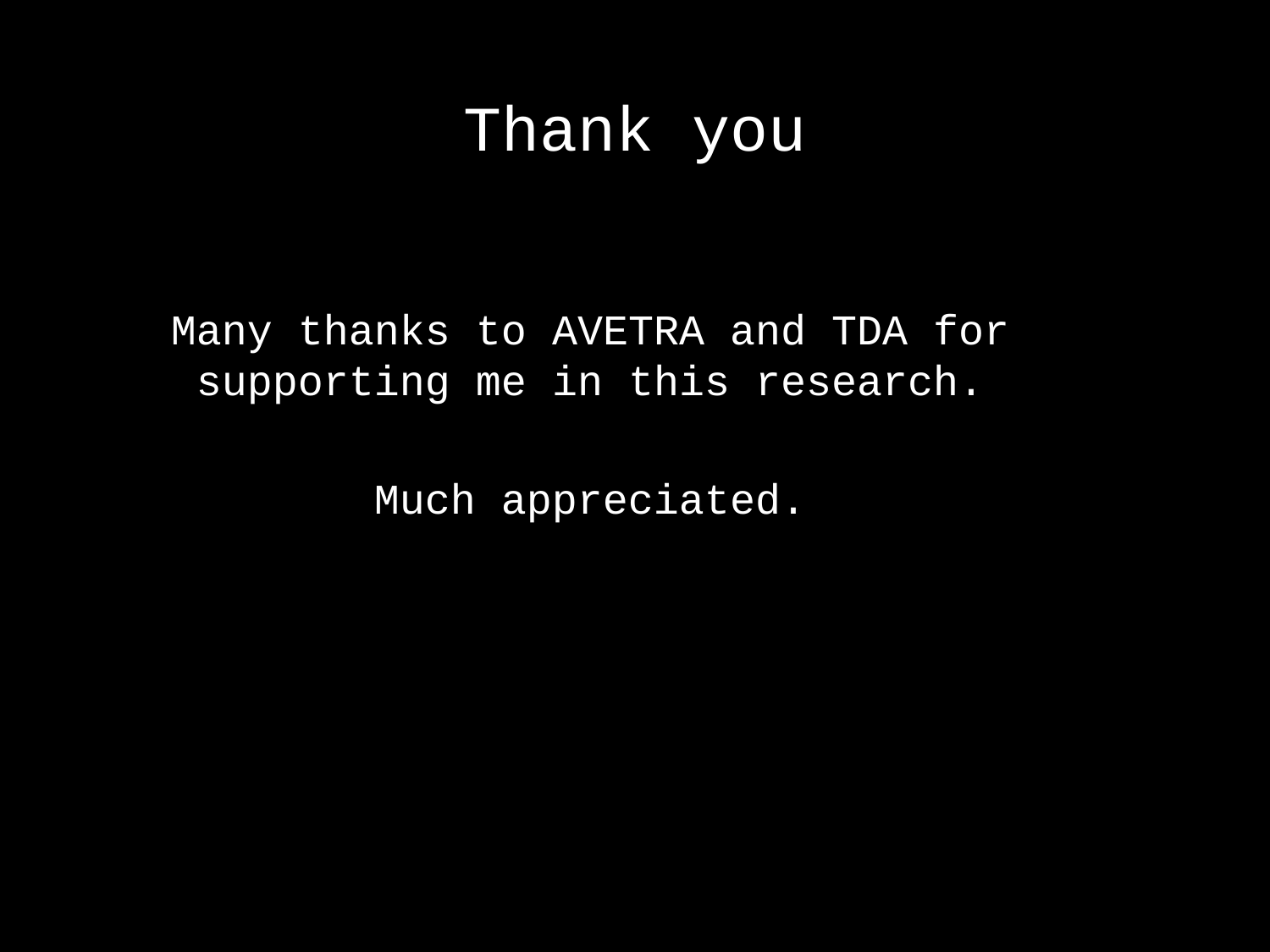

# Thank you
Many thanks to AVETRA and TDA for supporting me in this research.

Much appreciated.